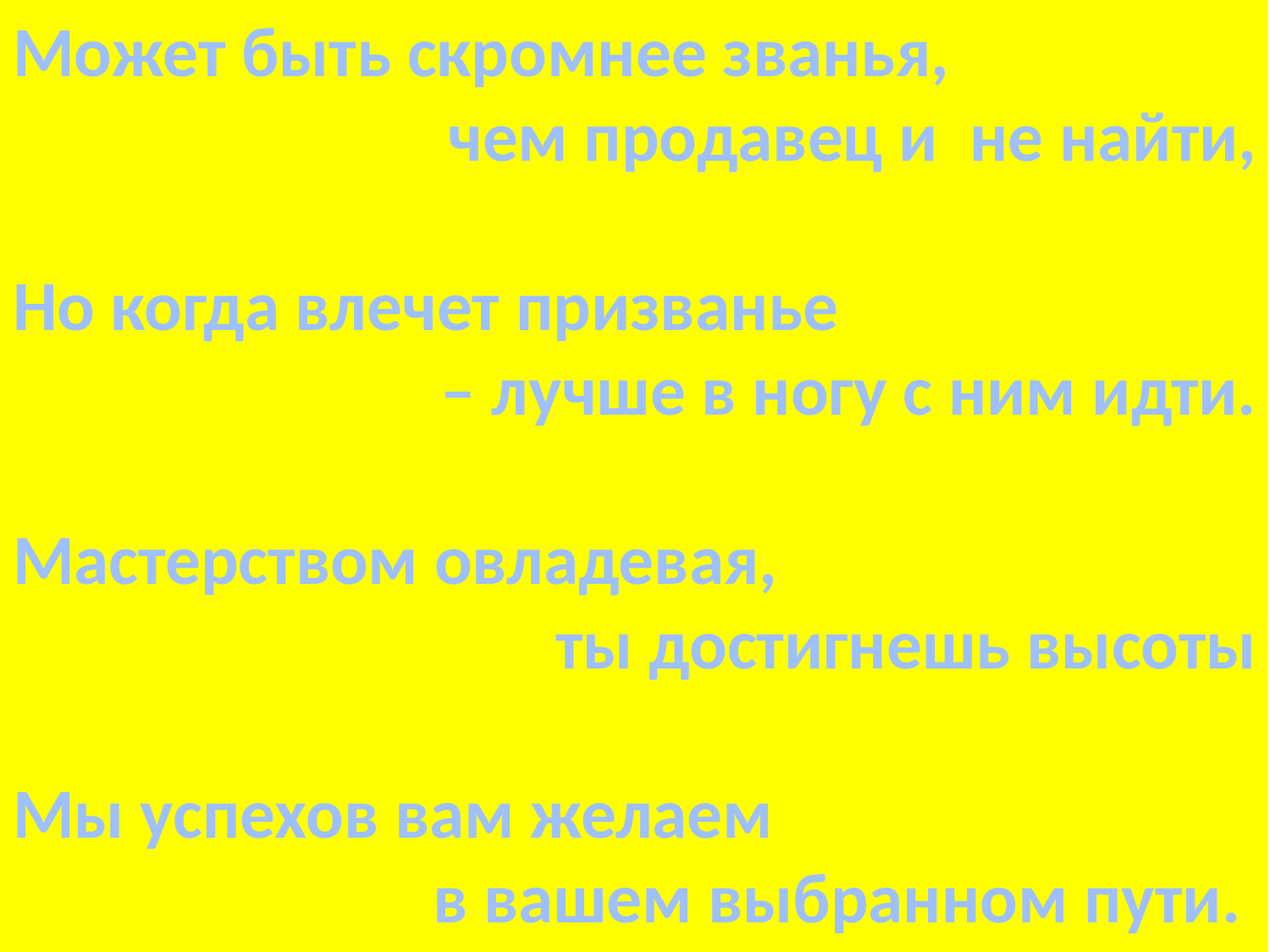

Может быть скромнее званья,
чем продавец и  не найти,

Но когда влечет призванье
 – лучше в ногу с ним идти.

Мастерством овладевая,
ты достигнешь высоты

Мы успехов вам желаем
 в вашем выбранном пути.